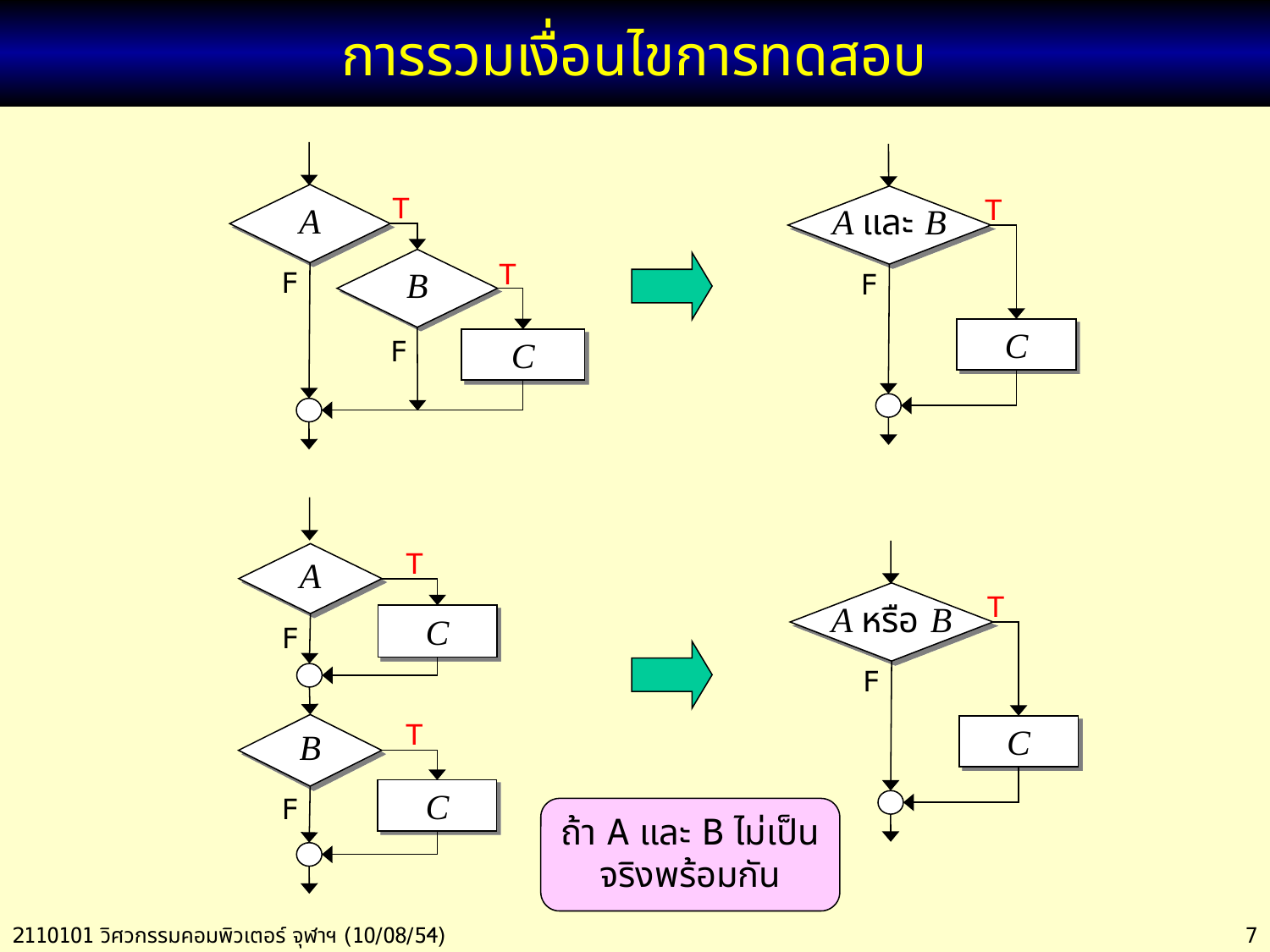

# การรวมเงื่อนไขการทดสอบ

A
T
B
T
F
F
C

A และ B
T
F
C

T
A
C
F

T
B
C
F

A หรือ B
T
F
C

ถ้า A และ B ไม่เป็นจริงพร้อมกัน